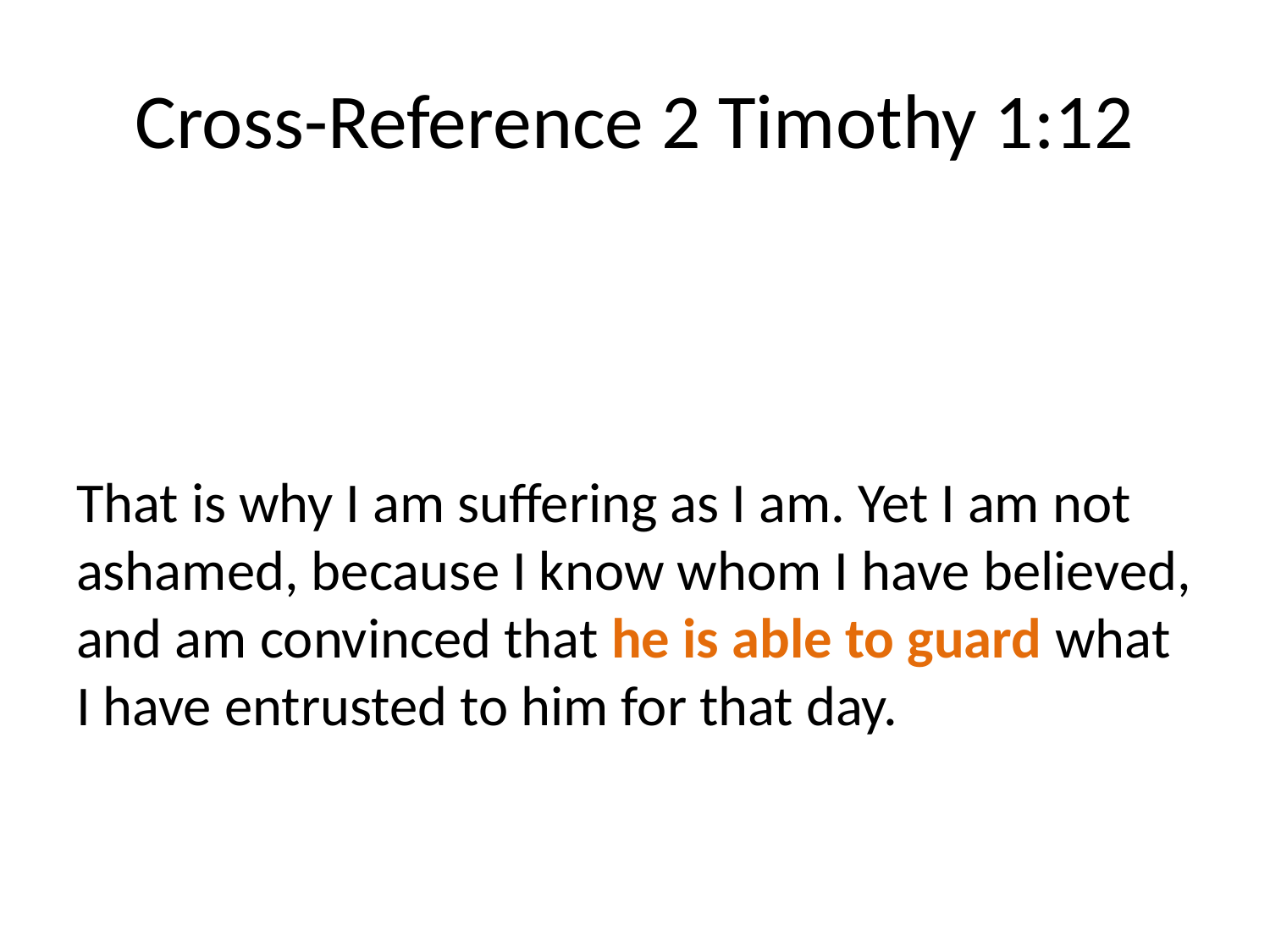

# Cross-Reference 2 Timothy 1:12

That is why I am suffering as I am. Yet I am not ashamed, because I know whom I have believed, and am convinced that he is able to guard what I have entrusted to him for that day.